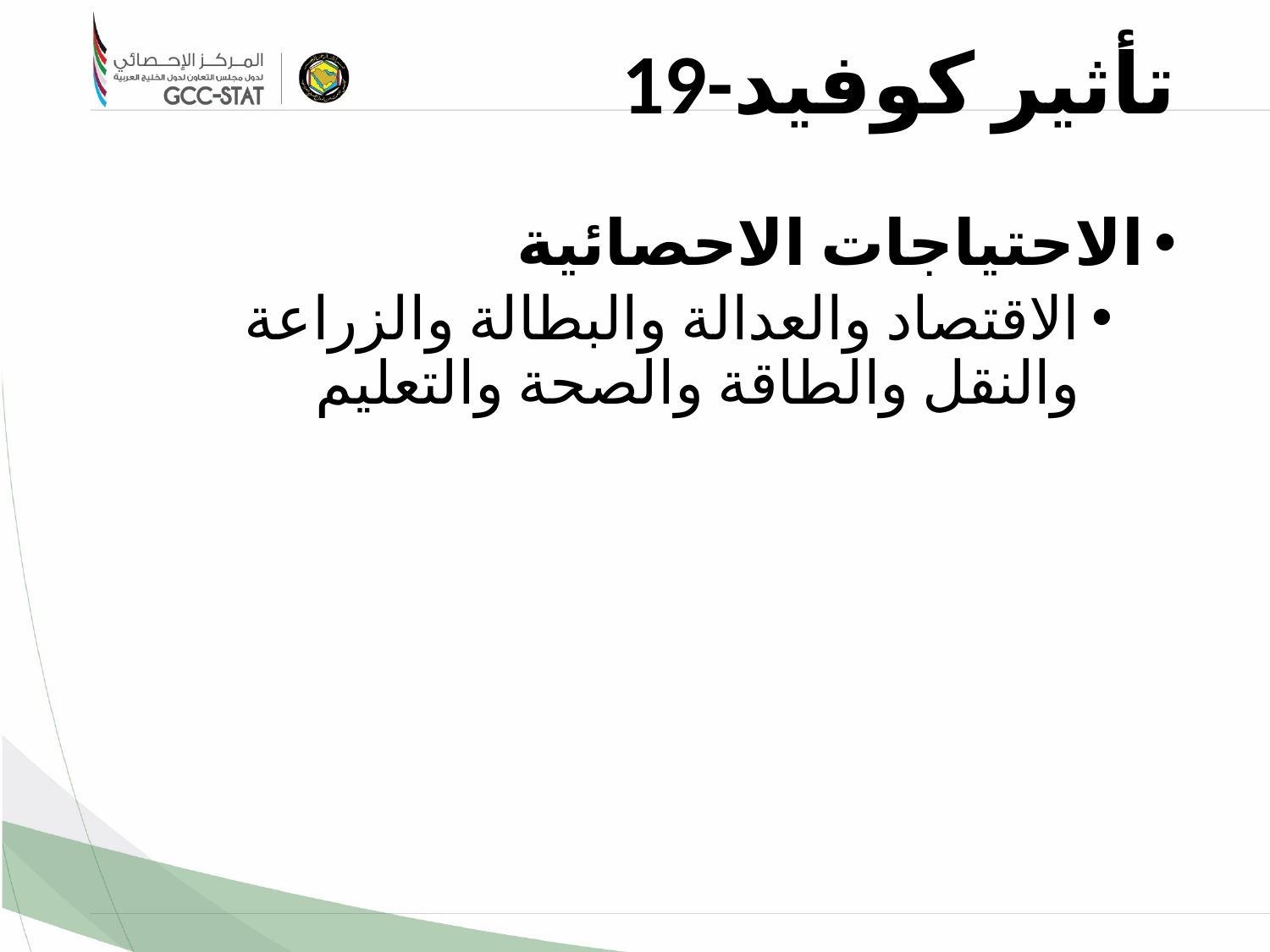

تأثير كوفيد-19
الاحتياجات الاحصائية
الاقتصاد والعدالة والبطالة والزراعة والنقل والطاقة والصحة والتعليم